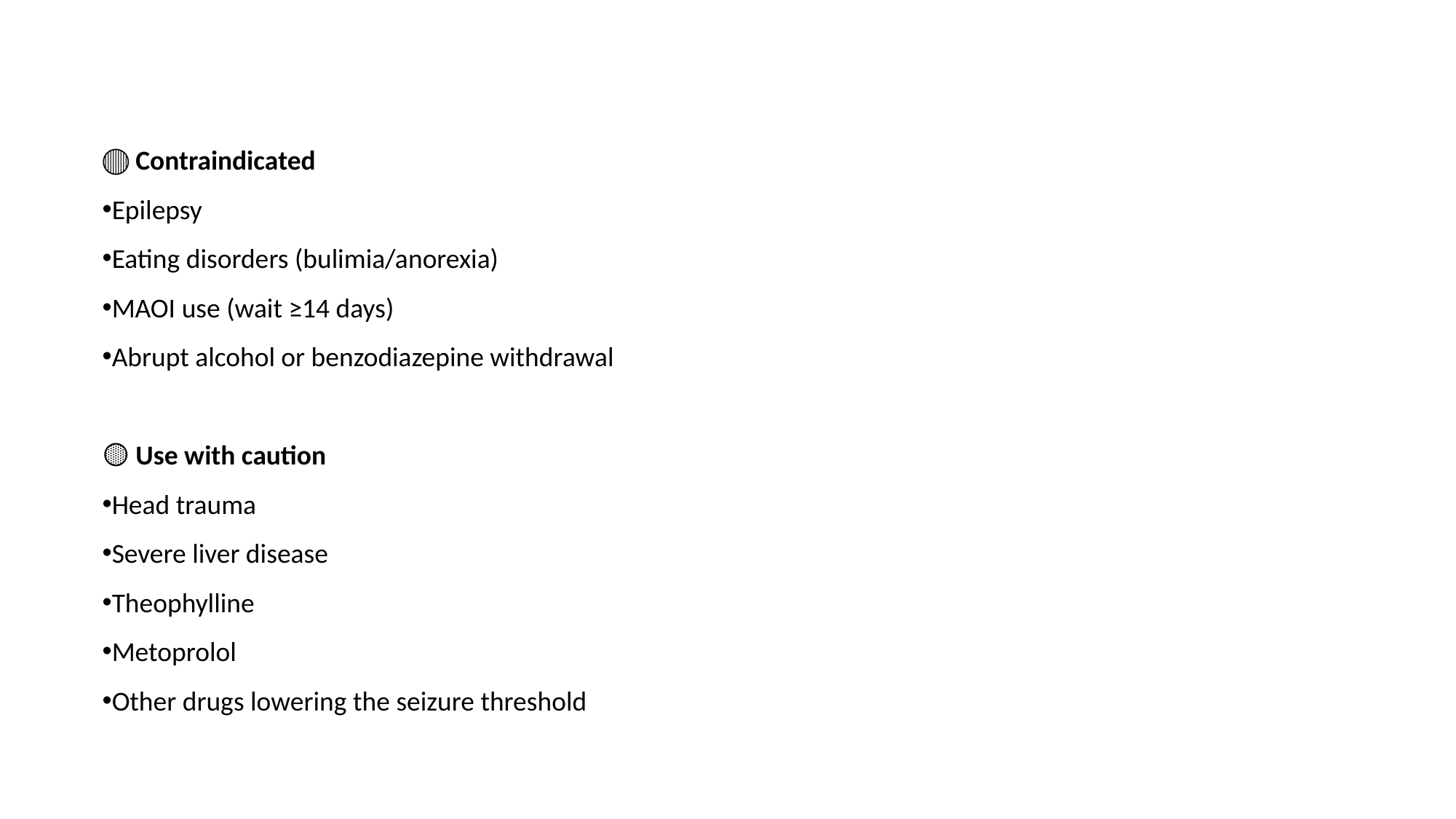

🔴 Contraindicated
Epilepsy
Eating disorders (bulimia/anorexia)
MAOI use (wait ≥14 days)
Abrupt alcohol or benzodiazepine withdrawal

🟡 Use with caution
Head trauma
Severe liver disease
Theophylline
Metoprolol
Other drugs lowering the seizure threshold